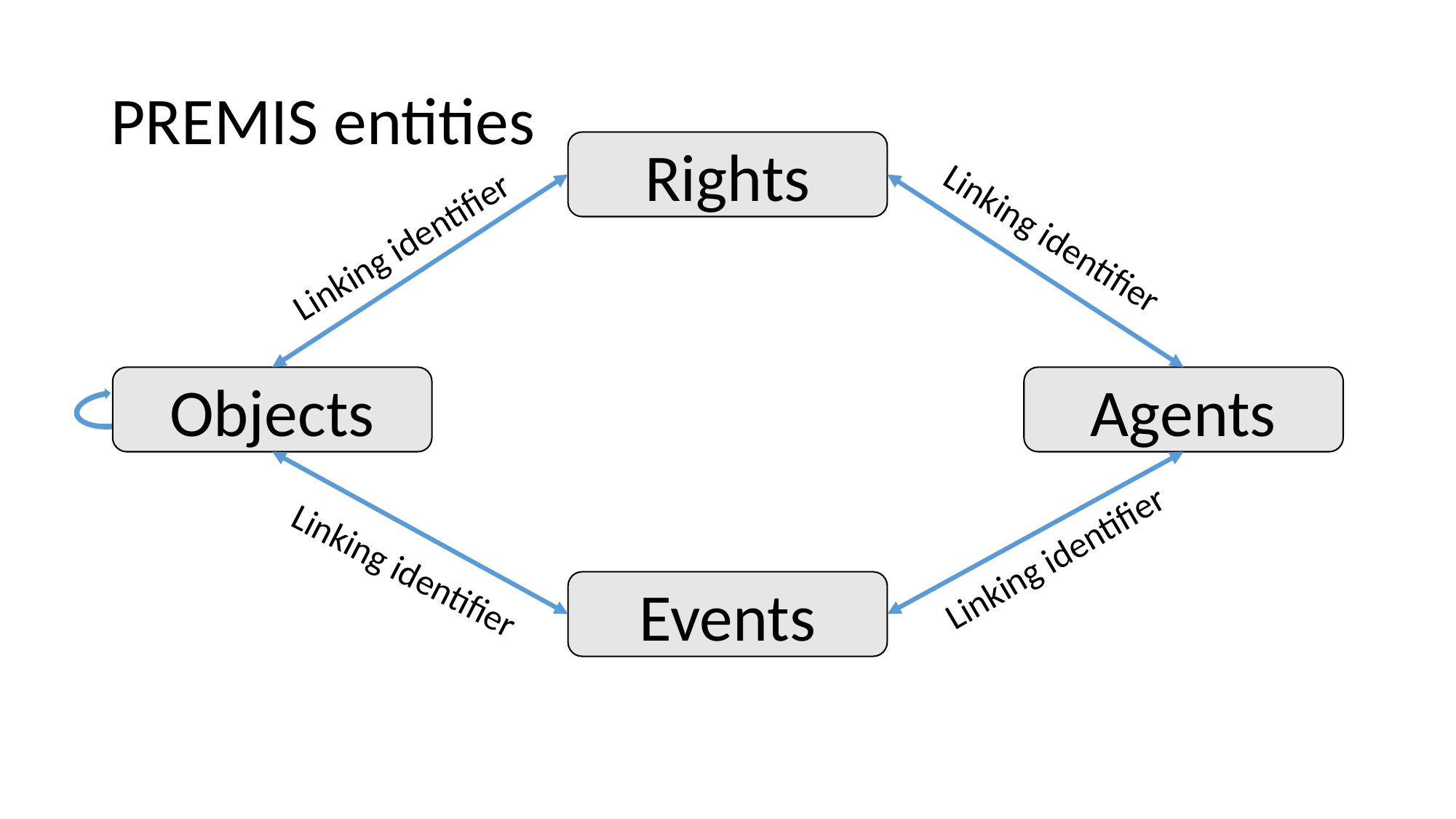

# PREMIS entities
Rights
Linking identifier
Linking identifier
Objects
Agents

Linking identifier
Linking identifier
Events